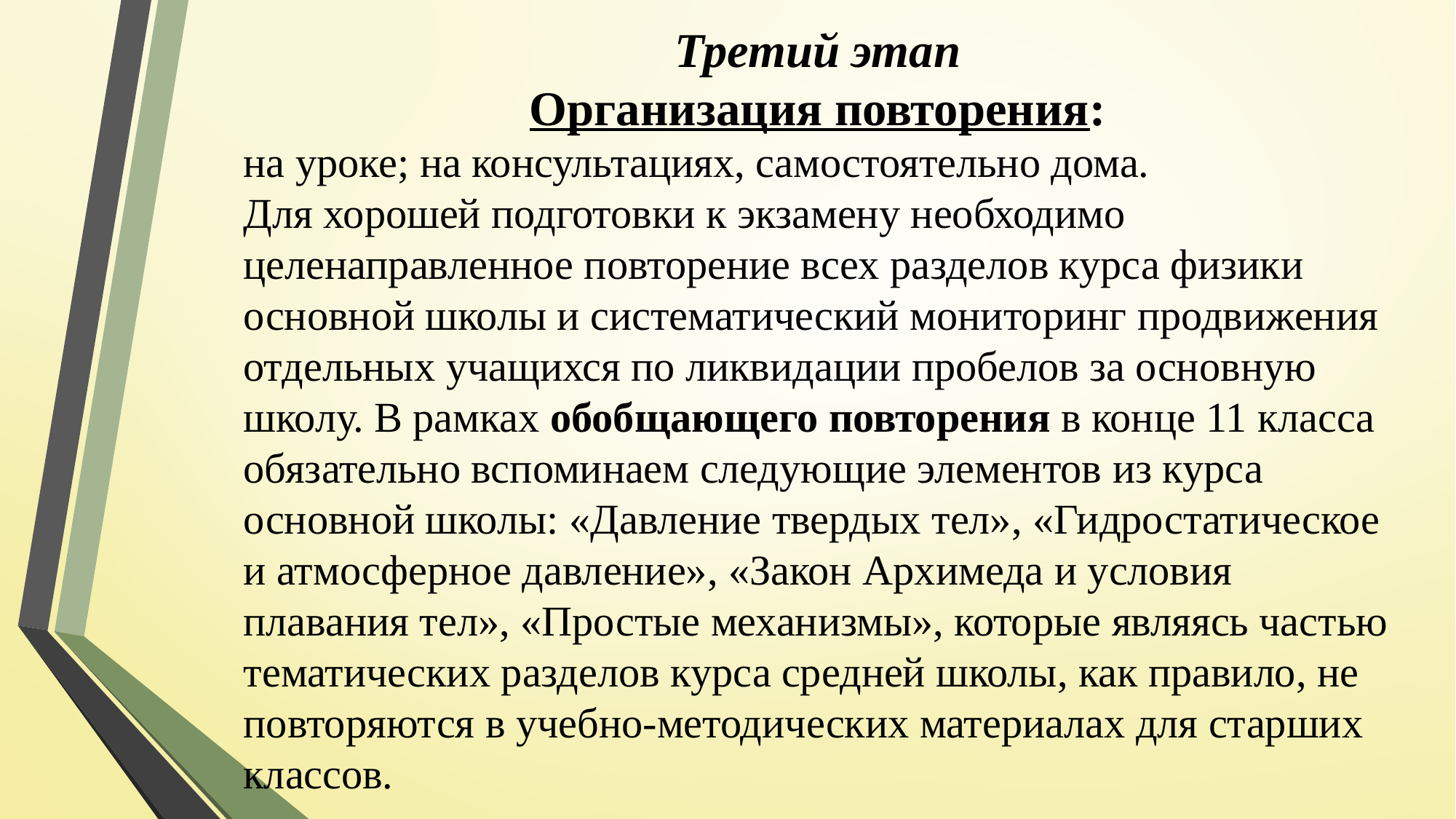

Третий этап
Организация повторения:
на уроке; на консультациях, самостоятельно дома.
Для хорошей подготовки к экзамену необходимо целенаправленное повторение всех разделов курса физики основной школы и систематический мониторинг продвижения отдельных учащихся по ликвидации пробелов за основную школу. В рамках обобщающего повторения в конце 11 класса обязательно вспоминаем следующие элементов из курса основной школы: «Давление твердых тел», «Гидростатическое и атмосферное давление», «Закон Архимеда и условия плавания тел», «Простые механизмы», которые являясь частью тематических разделов курса средней школы, как правило, не повторяются в учебно-методических материалах для старших классов.